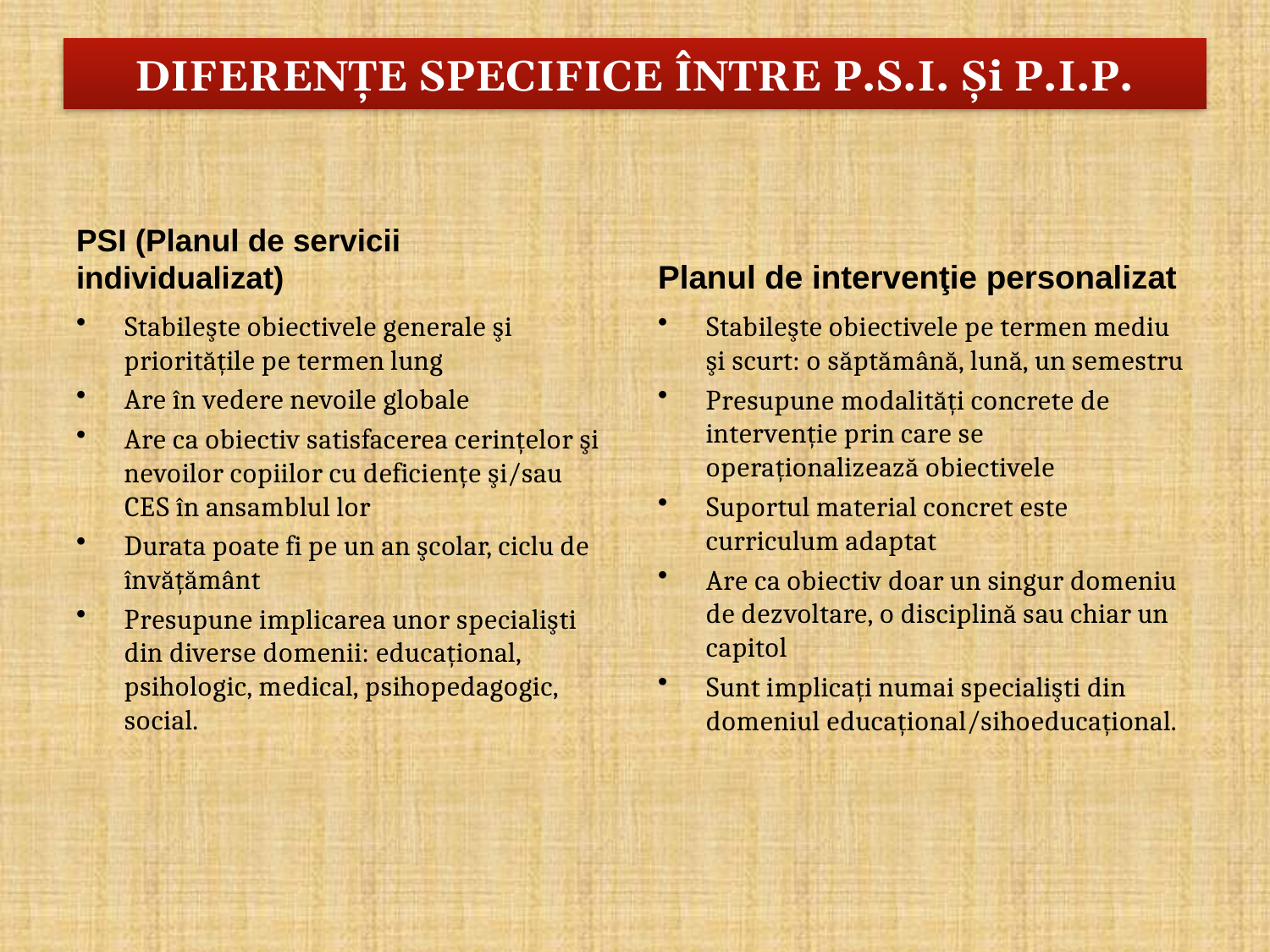

# DIFERENȚE SPECIFICE ÎNTRE P.S.I. Și P.I.P.
PSI (Planul de servicii individualizat)
Planul de intervenţie personalizat
Stabileşte obiectivele generale şi priorităţile pe termen lung
Are în vedere nevoile globale
Are ca obiectiv satisfacerea cerinţelor şi nevoilor copiilor cu deficienţe şi/sau CES în ansamblul lor
Durata poate fi pe un an şcolar, ciclu de învăţământ
Presupune implicarea unor specialişti din diverse domenii: educaţional, psihologic, medical, psihopedagogic, social.
Stabileşte obiectivele pe termen mediu şi scurt: o săptămână, lună, un semestru
Presupune modalităţi concrete de intervenţie prin care se operaţionalizează obiectivele
Suportul material concret este curriculum adaptat
Are ca obiectiv doar un singur domeniu de dezvoltare, o disciplină sau chiar un capitol
Sunt implicaţi numai specialişti din domeniul educaţional/sihoeducaţional.